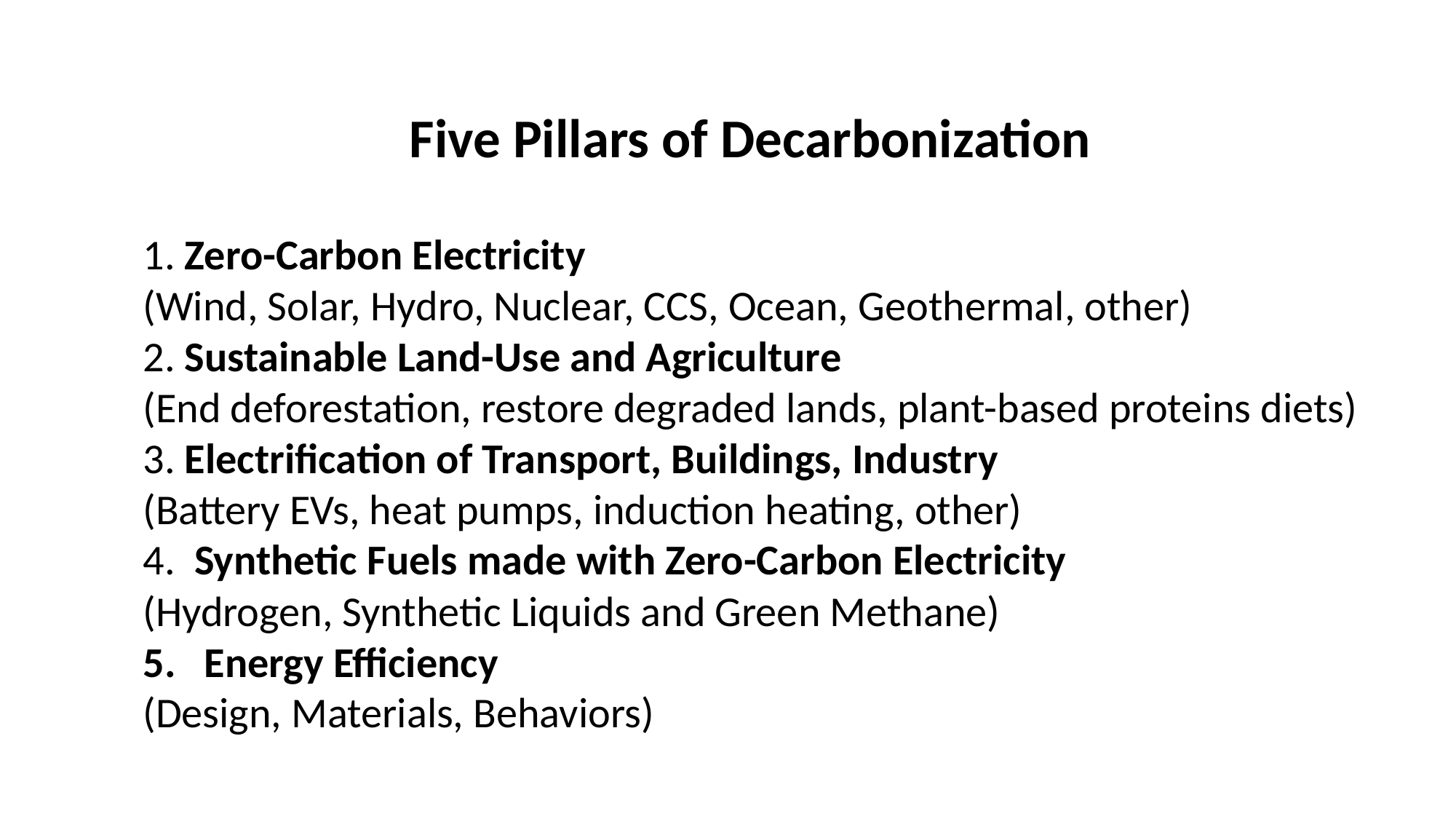

Five Pillars of Decarbonization

1. Zero-Carbon Electricity
(Wind, Solar, Hydro, Nuclear, CCS, Ocean, Geothermal, other)
2. Sustainable Land-Use and Agriculture
(End deforestation, restore degraded lands, plant-based proteins diets)
3. Electrification of Transport, Buildings, Industry
(Battery EVs, heat pumps, induction heating, other)
4.  Synthetic Fuels made with Zero-Carbon Electricity
(Hydrogen, Synthetic Liquids and Green Methane)
Energy Efficiency
(Design, Materials, Behaviors)